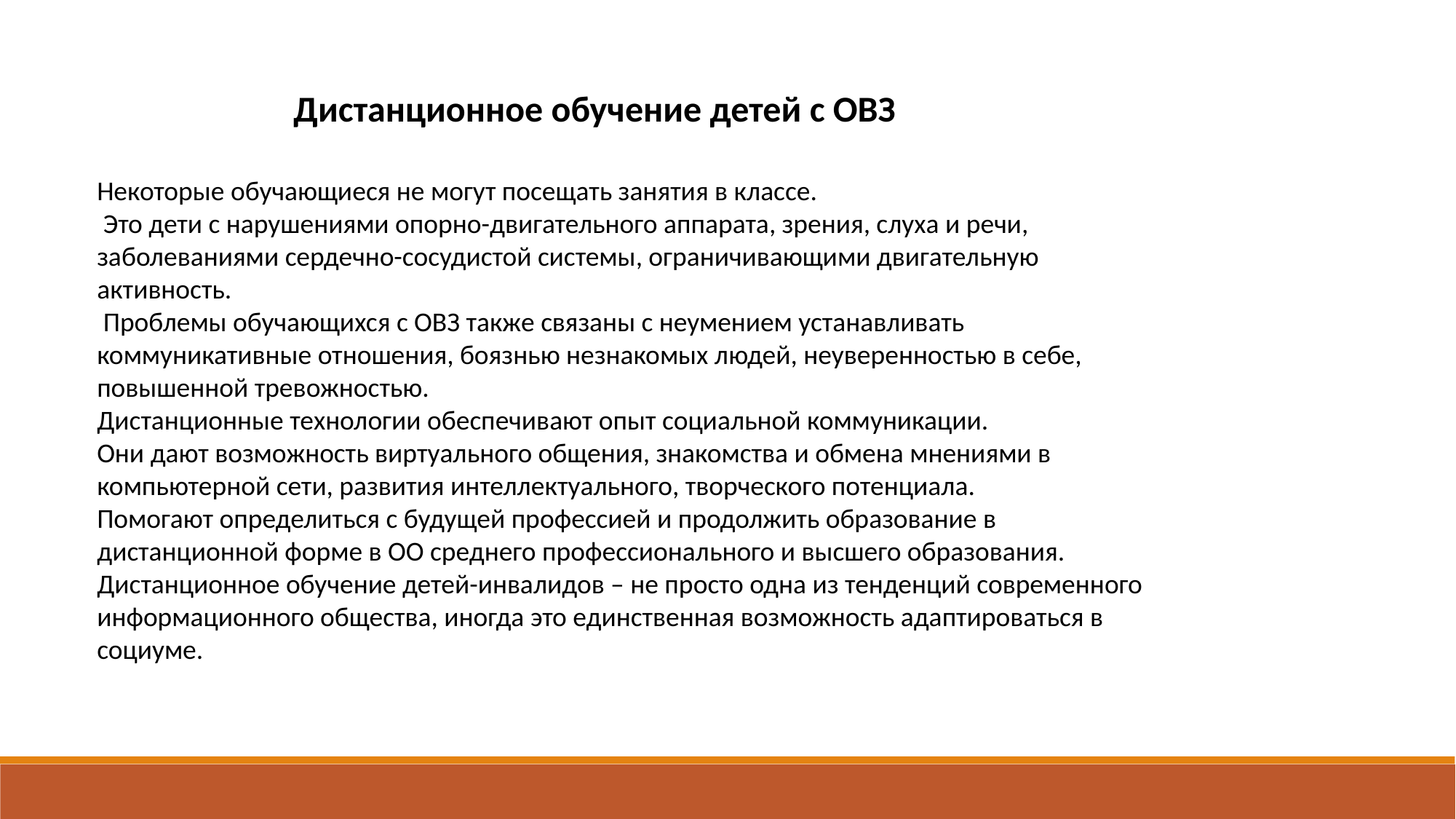

Дистанционное обучение детей с ОВЗ

Некоторые обучающиеся не могут посещать занятия в классе.
 Это дети с нарушениями опорно-двигательного аппарата, зрения, слуха и речи, заболеваниями сердечно-сосудистой системы, ограничивающими двигательную активность.
 Проблемы обучающихся с ОВЗ также связаны с неумением устанавливать коммуникативные отношения, боязнью незнакомых людей, неуверенностью в себе, повышенной тревожностью.
Дистанционные технологии обеспечивают опыт социальной коммуникации.
Они дают возможность виртуального общения, знакомства и обмена мнениями в компьютерной сети, развития интеллектуального, творческого потенциала.
Помогают определиться с будущей профессией и продолжить образование в дистанционной форме в ОО среднего профессионального и высшего образования. Дистанционное обучение детей-инвалидов – не просто одна из тенденций современного информационного общества, иногда это единственная возможность адаптироваться в социуме.